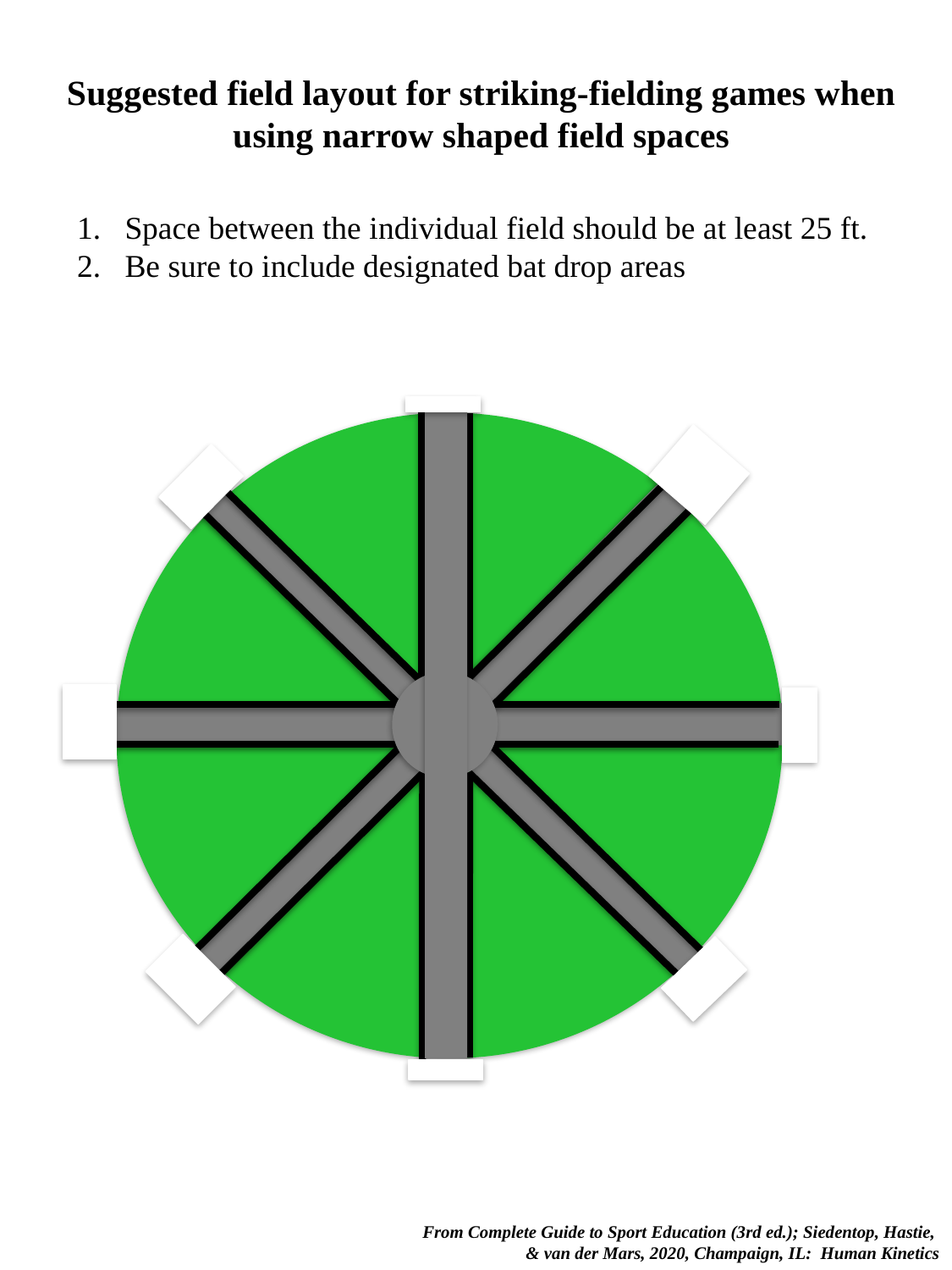

Suggested field layout for striking-fielding games when using narrow shaped field spaces
Space between the individual field should be at least 25 ft.
Be sure to include designated bat drop areas

 From Complete Guide to Sport Education (3rd ed.); Siedentop, Hastie,
& van der Mars, 2020, Champaign, IL:  Human Kinetics